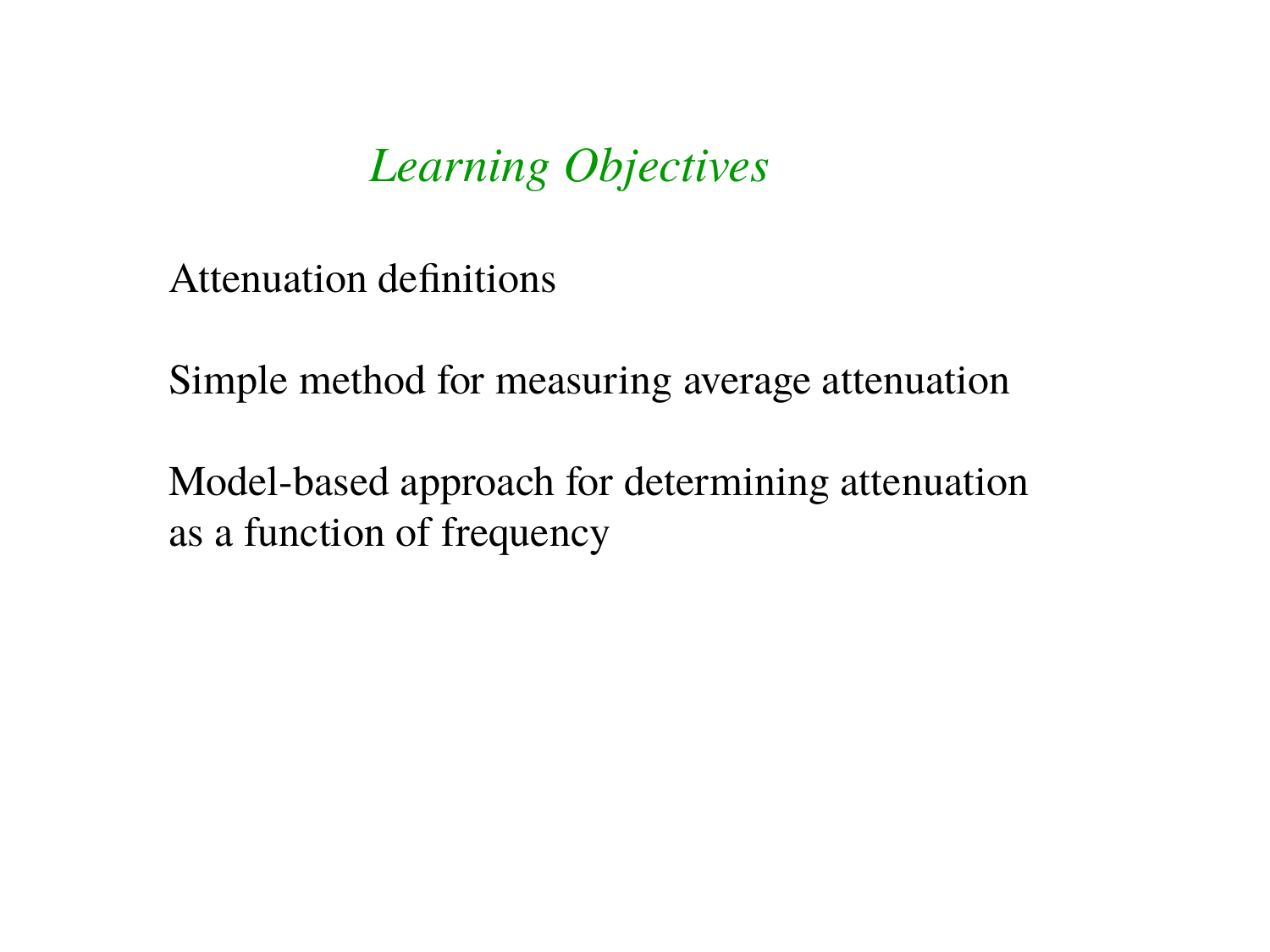

Learning Objectives

Attenuation definitions

Simple method for measuring average attenuation

Model-based approach for determining attenuation
as a function of frequency